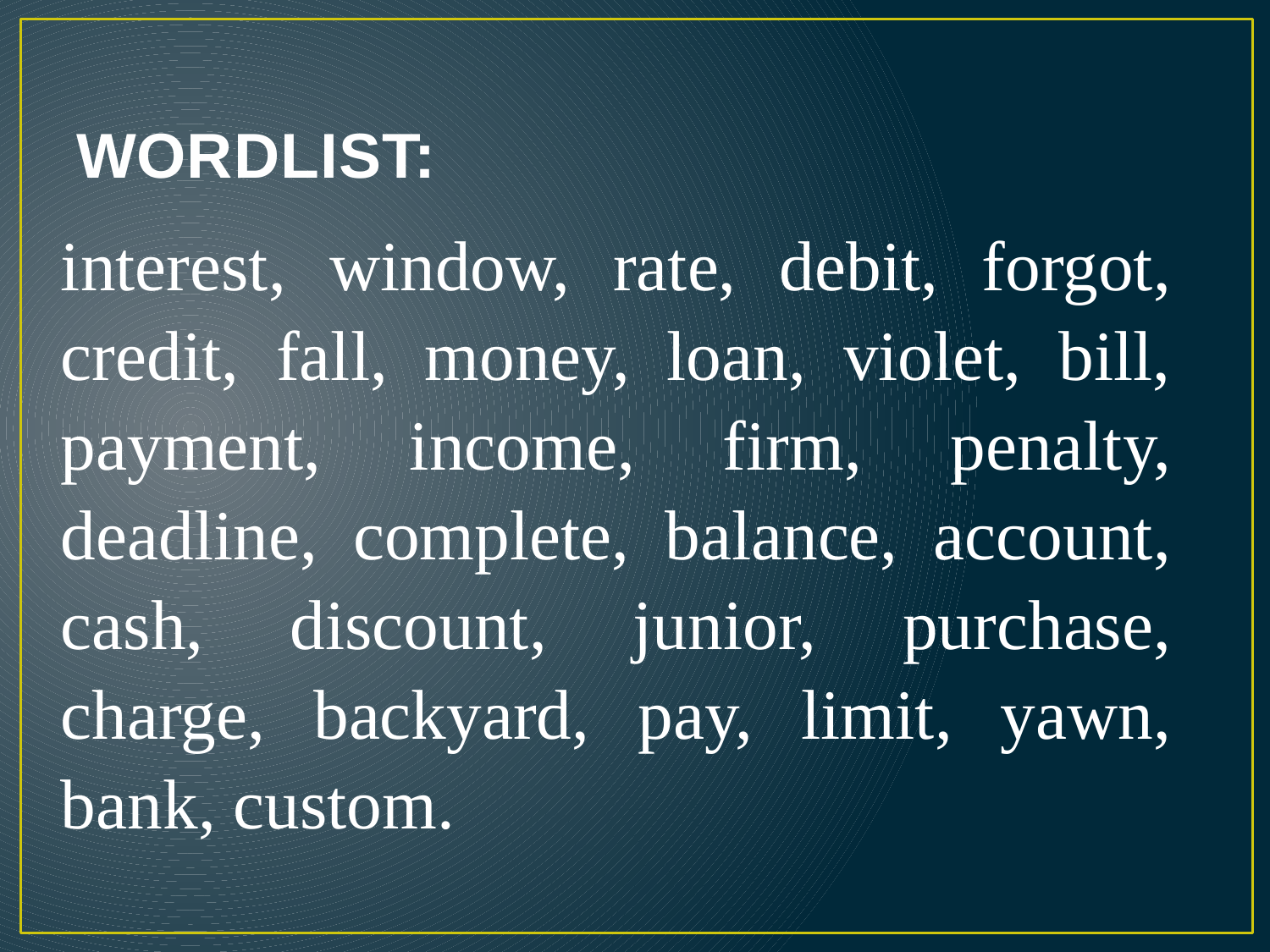

# WORDLIST:
| interest, window, rate, debit, forgot, credit, fall, money, loan, violet, bill, payment, income, firm, penalty, deadline, complete, balance, account, cash, discount, junior, purchase, charge, backyard, pay, limit, yawn, bank, custom. |
| --- |